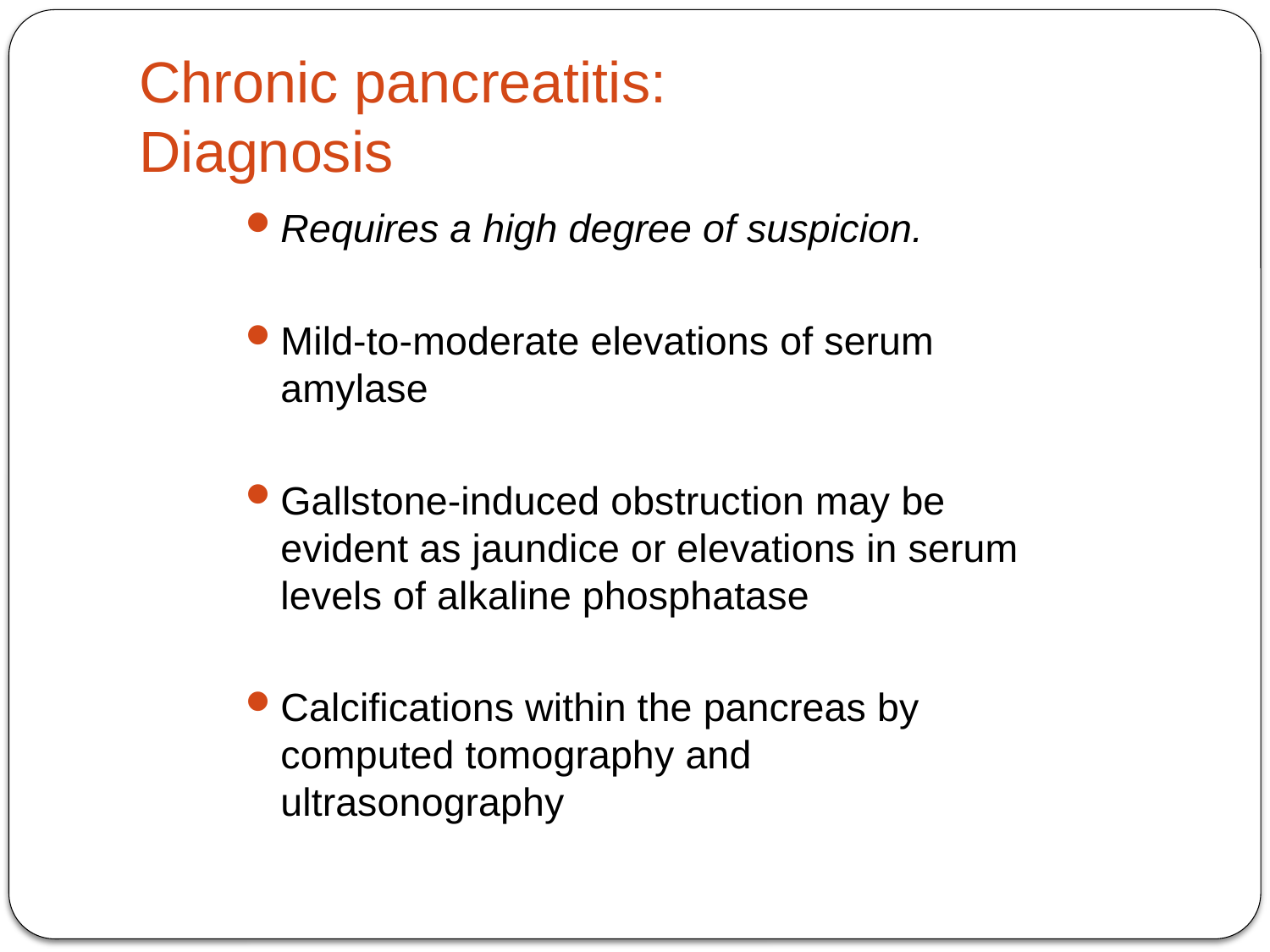

# Chronic pancreatitis: Diagnosis
Requires a high degree of suspicion.

Mild-to-moderate elevations of serum amylase

Gallstone-induced obstruction may be evident as jaundice or elevations in serum levels of alkaline phosphatase

Calcifications within the pancreas by computed tomography and ultrasonography